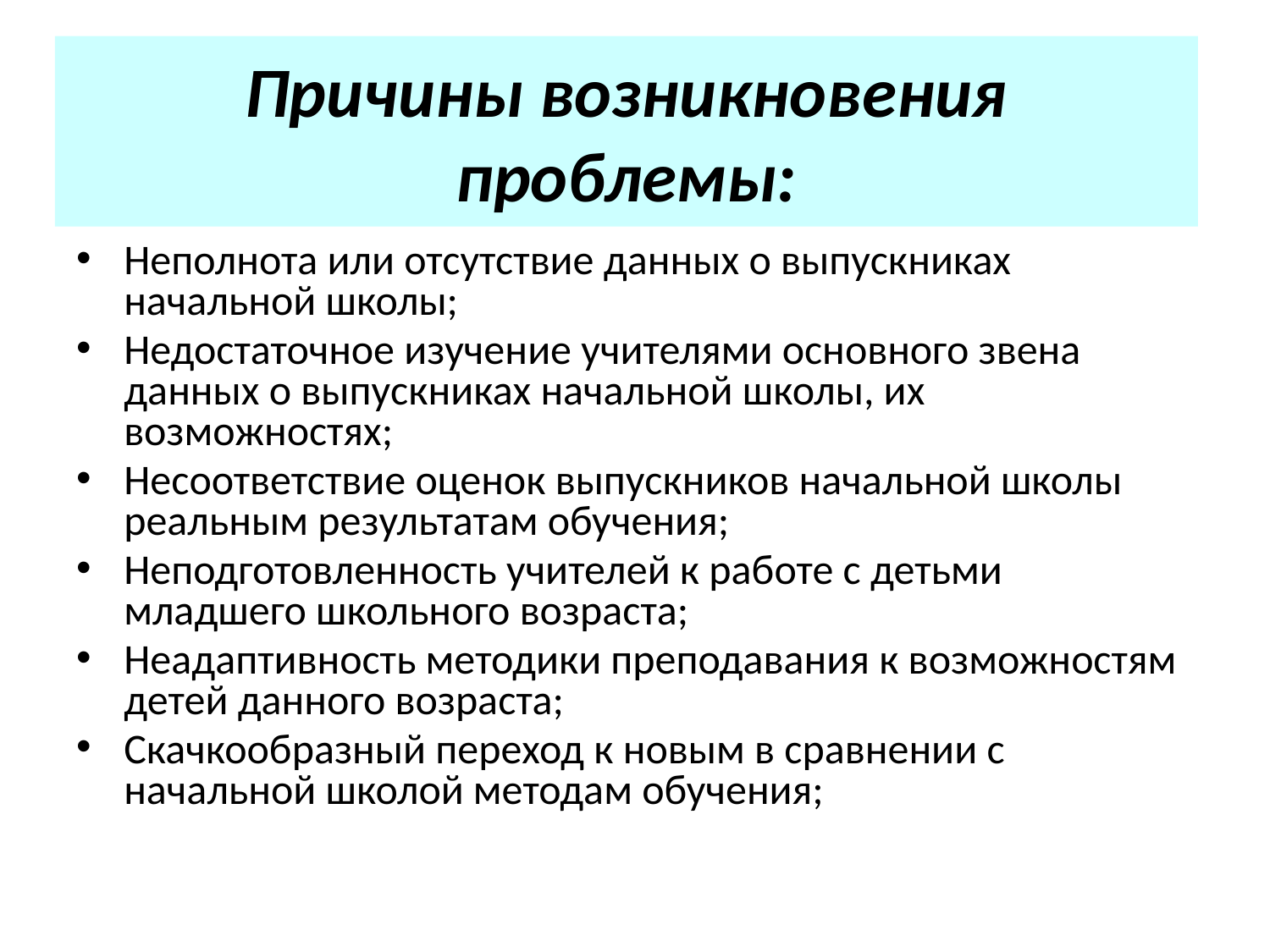

# Причины возникновения проблемы:
Неполнота или отсутствие данных о выпускниках начальной школы;
Недостаточное изучение учителями основного звена данных о выпускниках начальной школы, их возможностях;
Несоответствие оценок выпускников начальной школы реальным результатам обучения;
Неподготовленность учителей к работе с детьми младшего школьного возраста;
Неадаптивность методики преподавания к возможностям детей данного возраста;
Скачкообразный переход к новым в сравнении с начальной школой методам обучения;